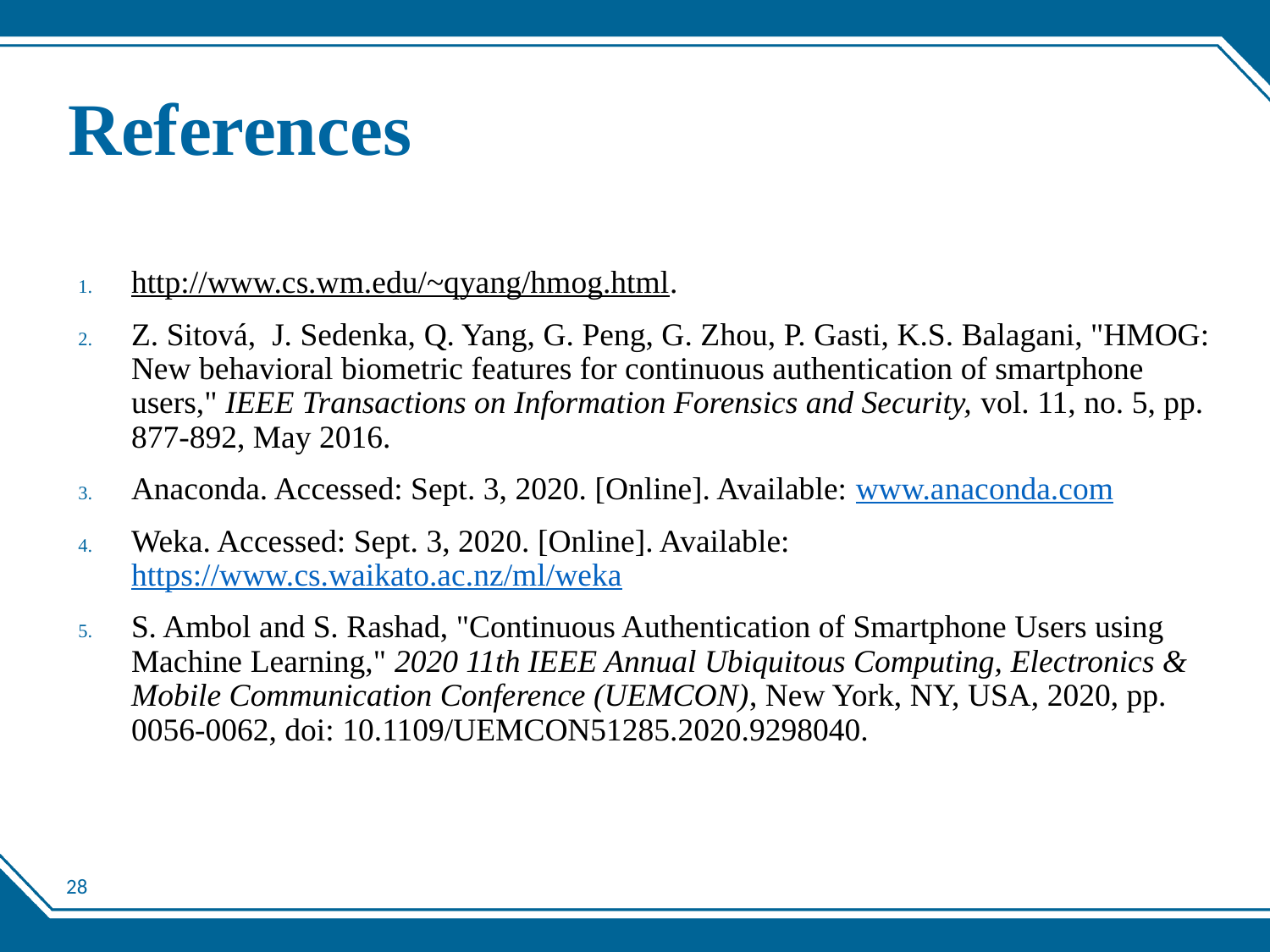

# References
http://www.cs.wm.edu/~qyang/hmog.html.
Z. Sitová,  J. Sedenka, Q. Yang, G. Peng, G. Zhou, P. Gasti, K.S. Balagani, "HMOG: New behavioral biometric features for continuous authentication of smartphone users," IEEE Transactions on Information Forensics and Security, vol. 11, no. 5, pp. 877-892, May 2016.
Anaconda. Accessed: Sept. 3, 2020. [Online]. Available: www.anaconda.com
Weka. Accessed: Sept. 3, 2020. [Online]. Available: https://www.cs.waikato.ac.nz/ml/weka
S. Ambol and S. Rashad, "Continuous Authentication of Smartphone Users using Machine Learning," 2020 11th IEEE Annual Ubiquitous Computing, Electronics & Mobile Communication Conference (UEMCON), New York, NY, USA, 2020, pp. 0056-0062, doi: 10.1109/UEMCON51285.2020.9298040.